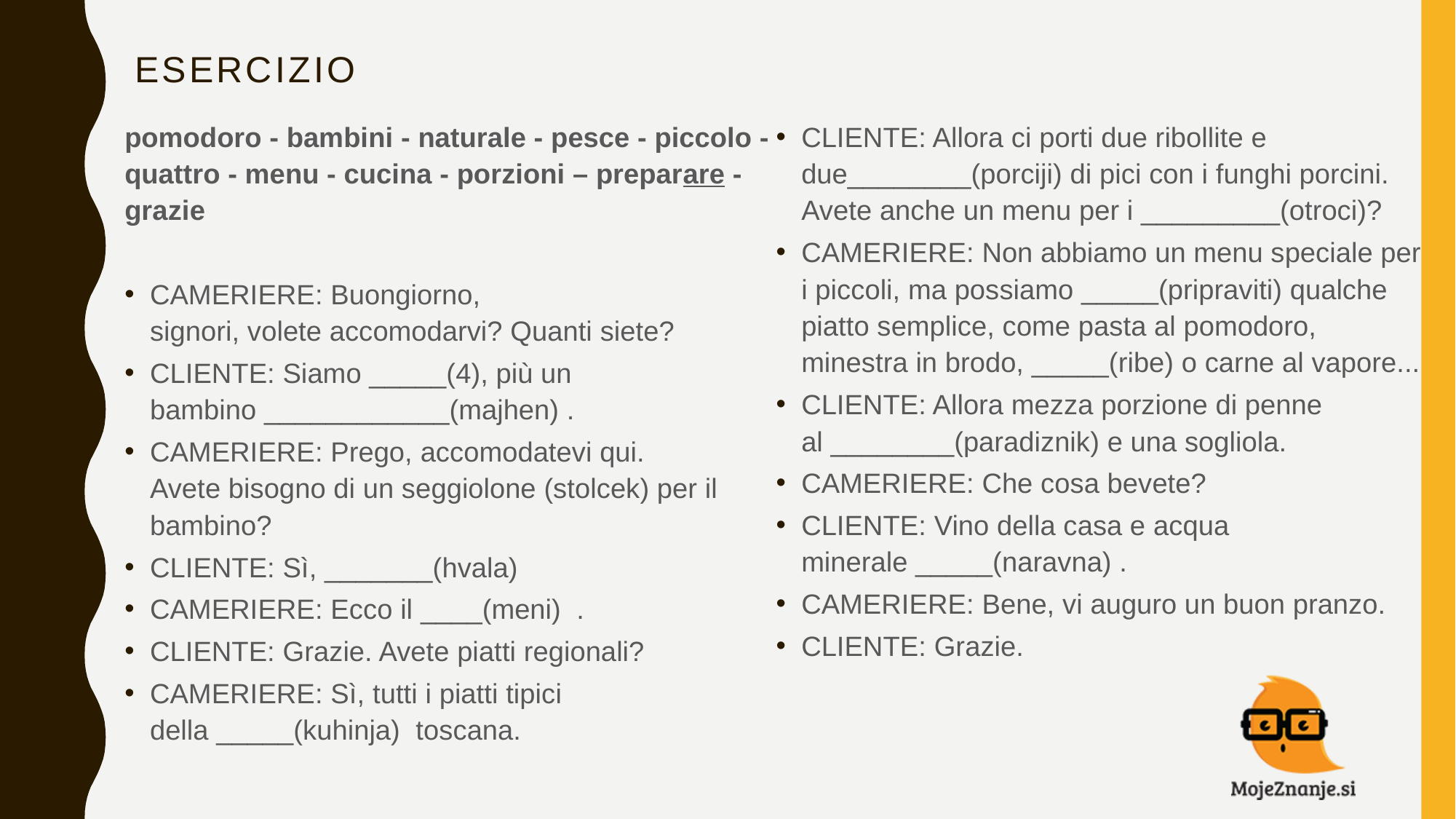

# esercizio
pomodoro - bambini - naturale - pesce - piccolo - quattro - menu - cucina - porzioni – preparare - grazie

CAMERIERE: Buongiorno, signori, volete accomodarvi? Quanti siete?
CLIENTE: Siamo _____(4), più un bambino ____________(majhen) .
CAMERIERE: Prego, accomodatevi qui. Avete bisogno di un seggiolone (stolcek) per il bambino?
CLIENTE: Sì, _______(hvala)
CAMERIERE: Ecco il ____(meni)  .
CLIENTE: Grazie. Avete piatti regionali?
CAMERIERE: Sì, tutti i piatti tipici della _____(kuhinja)  toscana.
CLIENTE: Allora ci porti due ribollite e due________(porciji) di pici con i funghi porcini. Avete anche un menu per i _________(otroci)?
CAMERIERE: Non abbiamo un menu speciale per i piccoli, ma possiamo _____(pripraviti) qualche piatto semplice, come pasta al pomodoro, minestra in brodo, _____(ribe) o carne al vapore...
CLIENTE: Allora mezza porzione di penne al ________(paradiznik) e una sogliola.
CAMERIERE: Che cosa bevete?
CLIENTE: Vino della casa e acqua minerale _____(naravna) .
CAMERIERE: Bene, vi auguro un buon pranzo.
CLIENTE: Grazie.